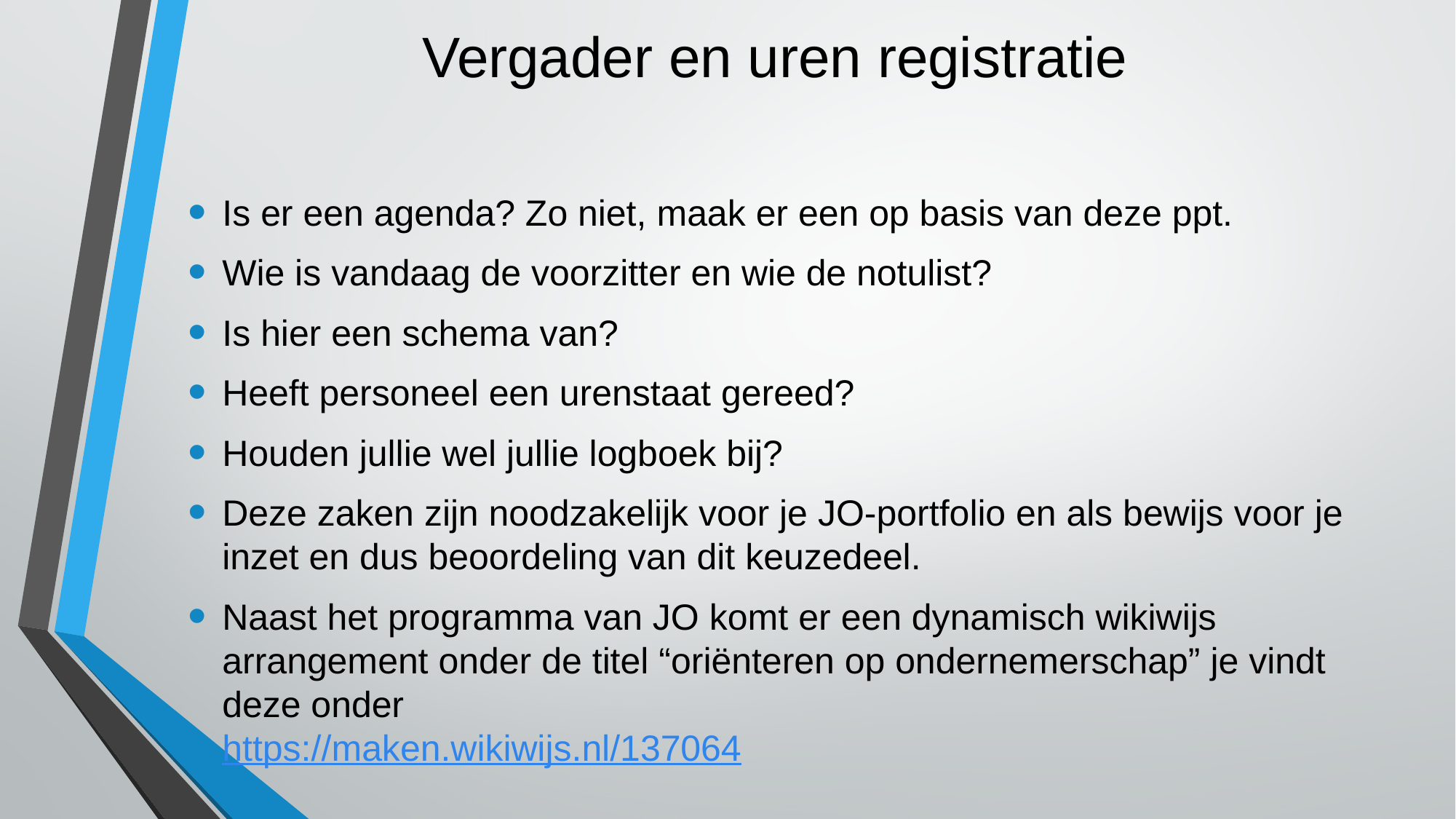

# Vergader en uren registratie

Is er een agenda? Zo niet, maak er een op basis van deze ppt.
Wie is vandaag de voorzitter en wie de notulist?
Is hier een schema van?
Heeft personeel een urenstaat gereed?
Houden jullie wel jullie logboek bij?
Deze zaken zijn noodzakelijk voor je JO-portfolio en als bewijs voor je inzet en dus beoordeling van dit keuzedeel.
Naast het programma van JO komt er een dynamisch wikiwijs arrangement onder de titel “oriënteren op ondernemerschap” je vindt deze onder 						https://maken.wikiwijs.nl/137064